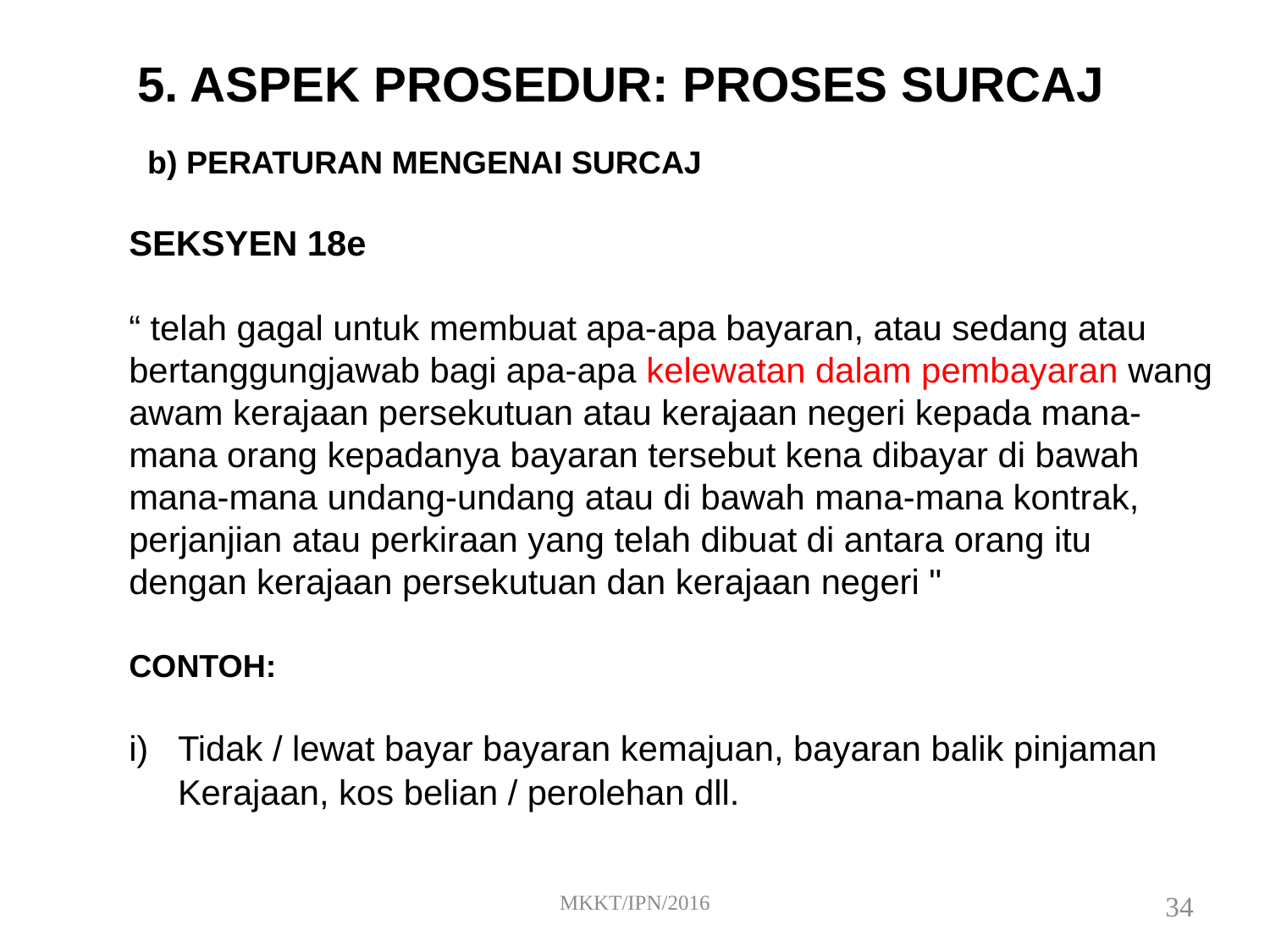

5. ASPEK PROSEDUR: PROSES SURCAJ
b) PERATURAN MENGENAI SURCAJ
SEKSYEN 18e

“ telah gagal untuk membuat apa-apa bayaran, atau sedang atau bertanggungjawab bagi apa-apa kelewatan dalam pembayaran wang awam kerajaan persekutuan atau kerajaan negeri kepada mana-mana orang kepadanya bayaran tersebut kena dibayar di bawah mana-mana undang-undang atau di bawah mana-mana kontrak, perjanjian atau perkiraan yang telah dibuat di antara orang itu dengan kerajaan persekutuan dan kerajaan negeri "

CONTOH:

i)	Tidak / lewat bayar bayaran kemajuan, bayaran balik pinjaman Kerajaan, kos belian / perolehan dll.
MKKT/IPN/2016
34